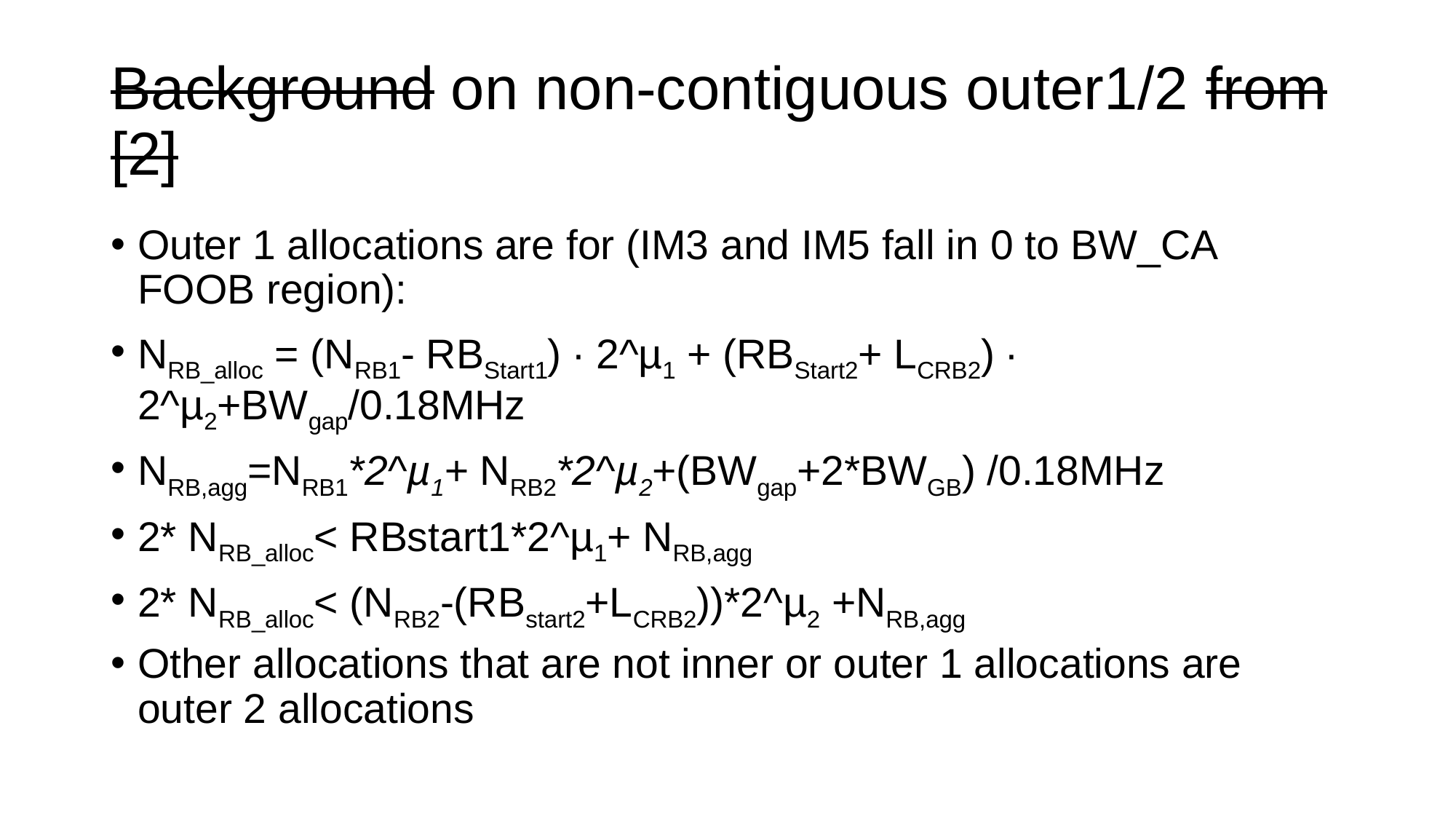

# Background on non-contiguous outer1/2 from [2]
Outer 1 allocations are for (IM3 and IM5 fall in 0 to BW_CA FOOB region):
NRB_alloc = (NRB1- RBStart1) ∙ 2^µ1 + (RBStart2+ LCRB2) ∙ 2^µ2+BWgap/0.18MHz
NRB,agg=NRB1*2^µ1+ NRB2*2^µ2+(BWgap+2*BWGB) /0.18MHz
2* NRB_alloc< RBstart1*2^µ1+ NRB,agg
2* NRB_alloc< (NRB2-(RBstart2+LCRB2))*2^µ2 +NRB,agg
Other allocations that are not inner or outer 1 allocations are outer 2 allocations